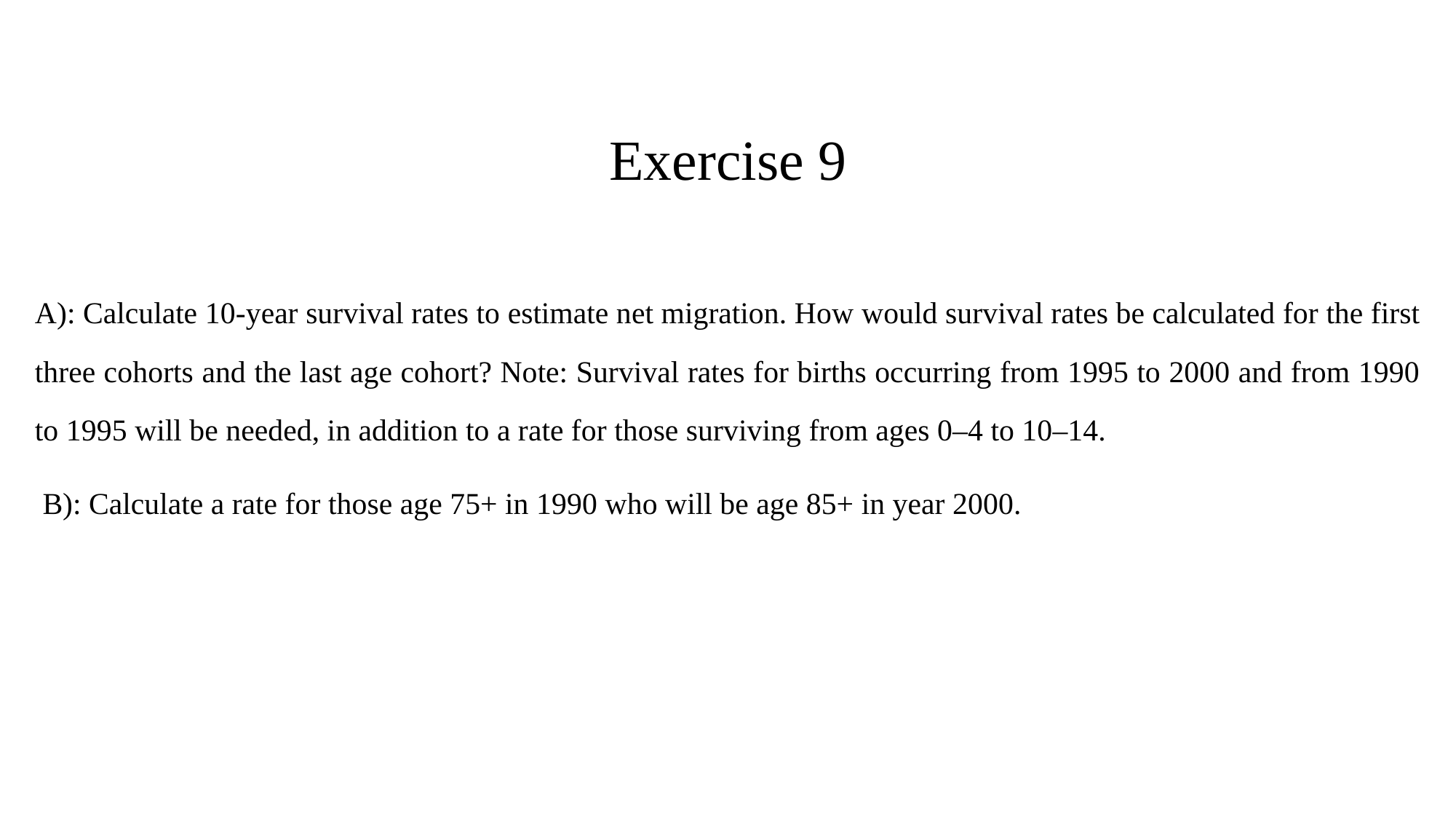

# Exercise 9
A): Calculate 10-year survival rates to estimate net migration. How would survival rates be calculated for the first three cohorts and the last age cohort? Note: Survival rates for births occurring from 1995 to 2000 and from 1990 to 1995 will be needed, in addition to a rate for those surviving from ages 0–4 to 10–14.
 B): Calculate a rate for those age 75+ in 1990 who will be age 85+ in year 2000.